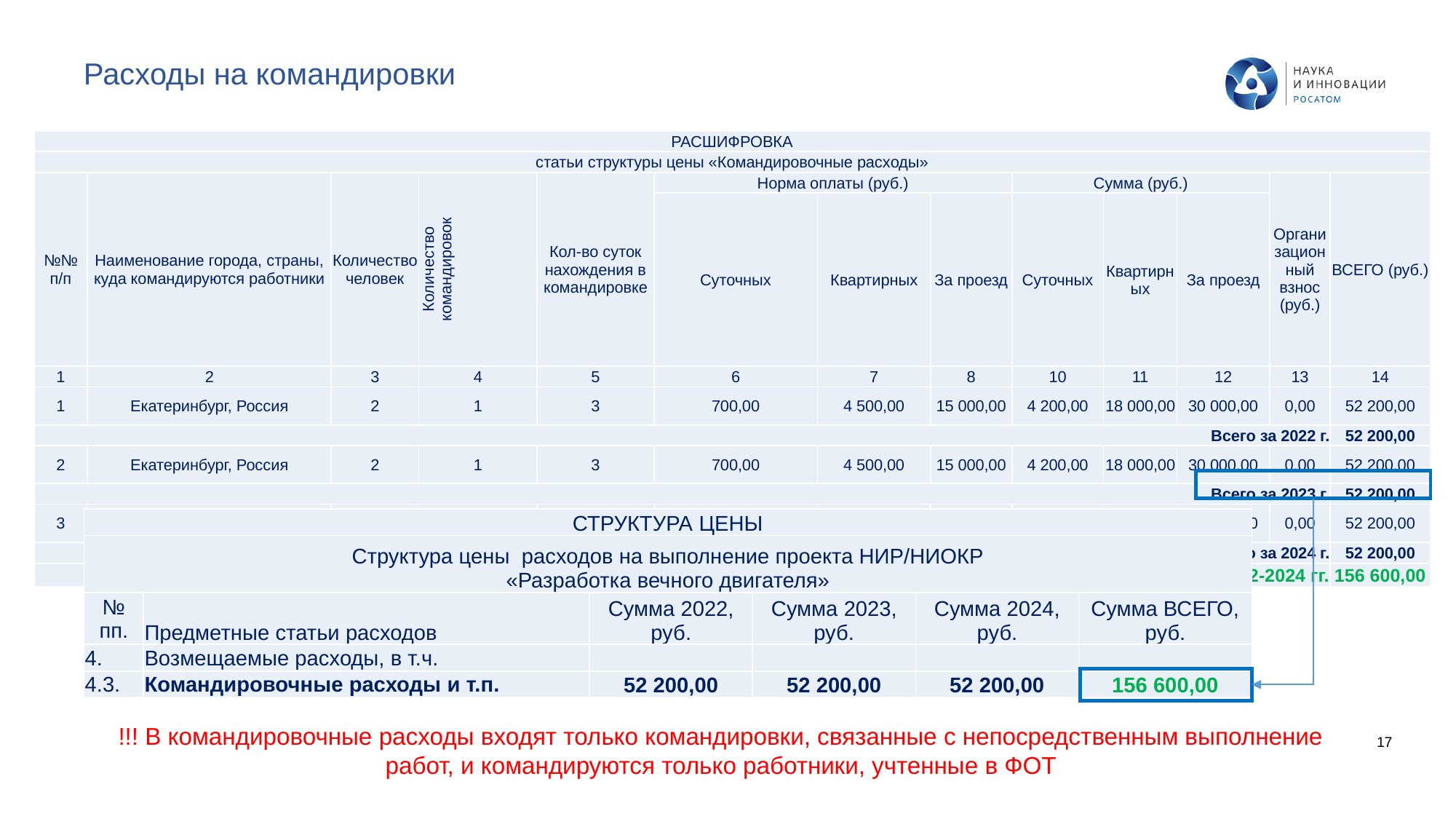

Расходы на командировки
| РАСШИФРОВКА |  |  |  |  |  |  |  |  |  |  |  |  |
| --- | --- | --- | --- | --- | --- | --- | --- | --- | --- | --- | --- | --- |
| статьи структуры цены «Командировочные расходы» |  |  |  |  |  |  |  |  |  |  |  |  |
| №№ п/п | Наименование города, страны, куда командируются работники | Количество человек | Количество командировок | Кол-во суток нахождения в командировке | Норма оплаты (руб.) |  |  | Сумма (руб.) |  |  | Организационный взнос (руб.) | ВСЕГО (руб.) |
|  |  |  |  |  | Суточных | Квартирных | За проезд | Суточных | Квартирных | За проезд |  |  |
| 1 | 2 | 3 | 4 | 5 | 6 | 7 | 8 | 10 | 11 | 12 | 13 | 14 |
| 1 | Екатеринбург, Россия | 2 | 1 | 3 | 700,00 | 4 500,00 | 15 000,00 | 4 200,00 | 18 000,00 | 30 000,00 | 0,00 | 52 200,00 |
| Всего за 2022 г. |  |  |  |  |  |  |  |  |  |  |  | 52 200,00 |
| 2 | Екатеринбург, Россия | 2 | 1 | 3 | 700,00 | 4 500,00 | 15 000,00 | 4 200,00 | 18 000,00 | 30 000,00 | 0,00 | 52 200,00 |
| Всего за 2023 г. |  |  |  |  |  |  |  |  |  |  |  | 52 200,00 |
| 3 | Екатеринбург, Россия | 2 | 1 | 3 | 700,00 | 4 500,00 | 15 000,00 | 4 200,00 | 18 000,00 | 30 000,00 | 0,00 | 52 200,00 |
| Всего за 2024 г. |  |  |  |  |  |  |  |  |  |  |  | 52 200,00 |
| Всего по теме за 2022-2024 гг. |  |  |  |  |  |  |  |  |  |  |  | 156 600,00 |

| СТРУКТУРА ЦЕНЫ |  |  |  |  |  |
| --- | --- | --- | --- | --- | --- |
| Структура цены расходов на выполнение проекта НИР/НИОКР «Разработка вечного двигателя» |  |  |  |  |  |
| № пп. | Предметные статьи расходов | Сумма 2022, руб. | Сумма 2023, руб. | Сумма 2024, руб. | Сумма ВСЕГО, руб. |
| 4. | Возмещаемые расходы, в т.ч. |  |  |  |  |
| 4.3. | Командировочные расходы и т.п. | 52 200,00 | 52 200,00 | 52 200,00 | 156 600,00 |

!!! В командировочные расходы входят только командировки, связанные с непосредственным выполнение работ, и командируются только работники, учтенные в ФОТ